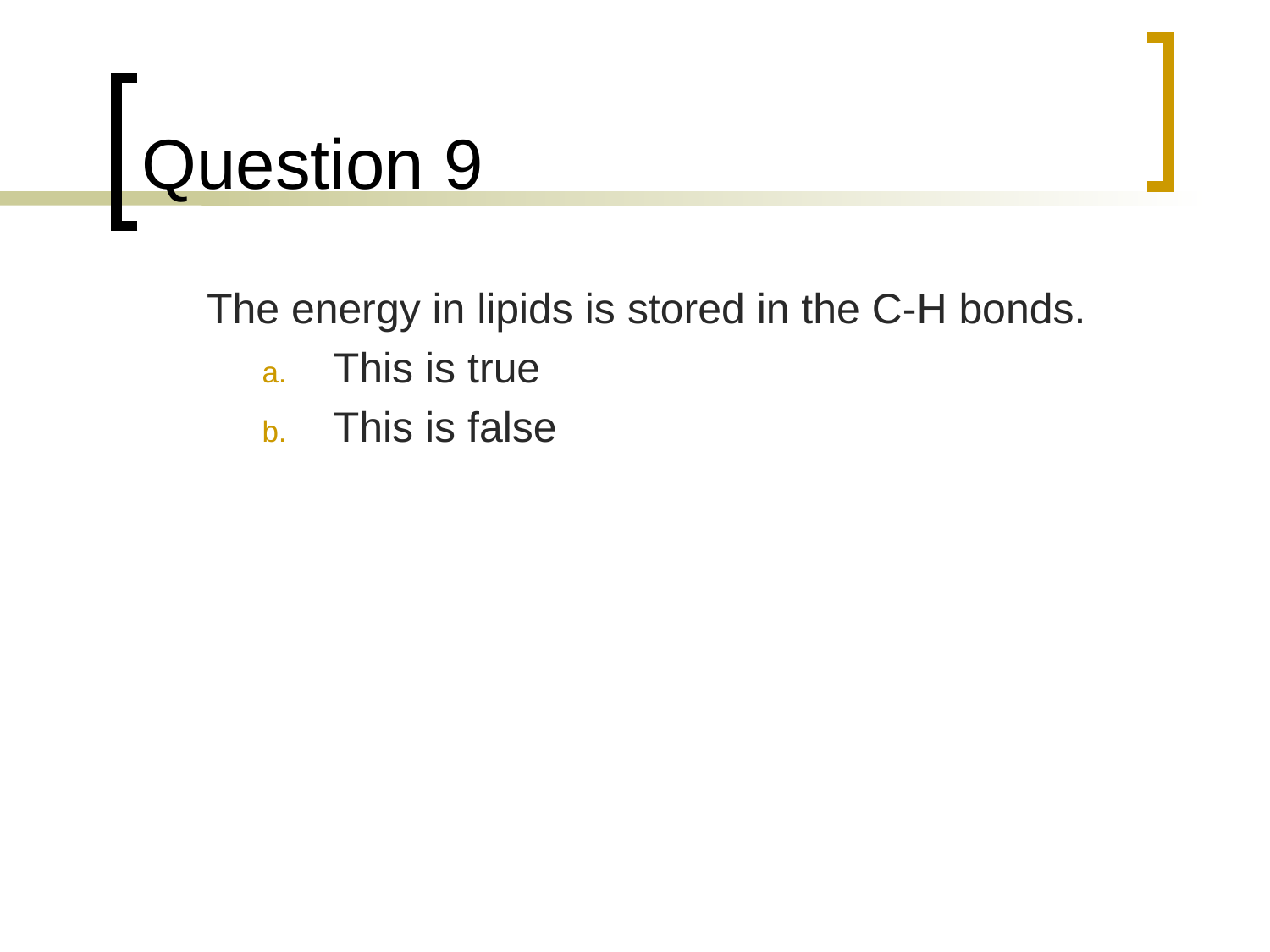

# Question 9
	The energy in lipids is stored in the C-H bonds.
This is true
This is false